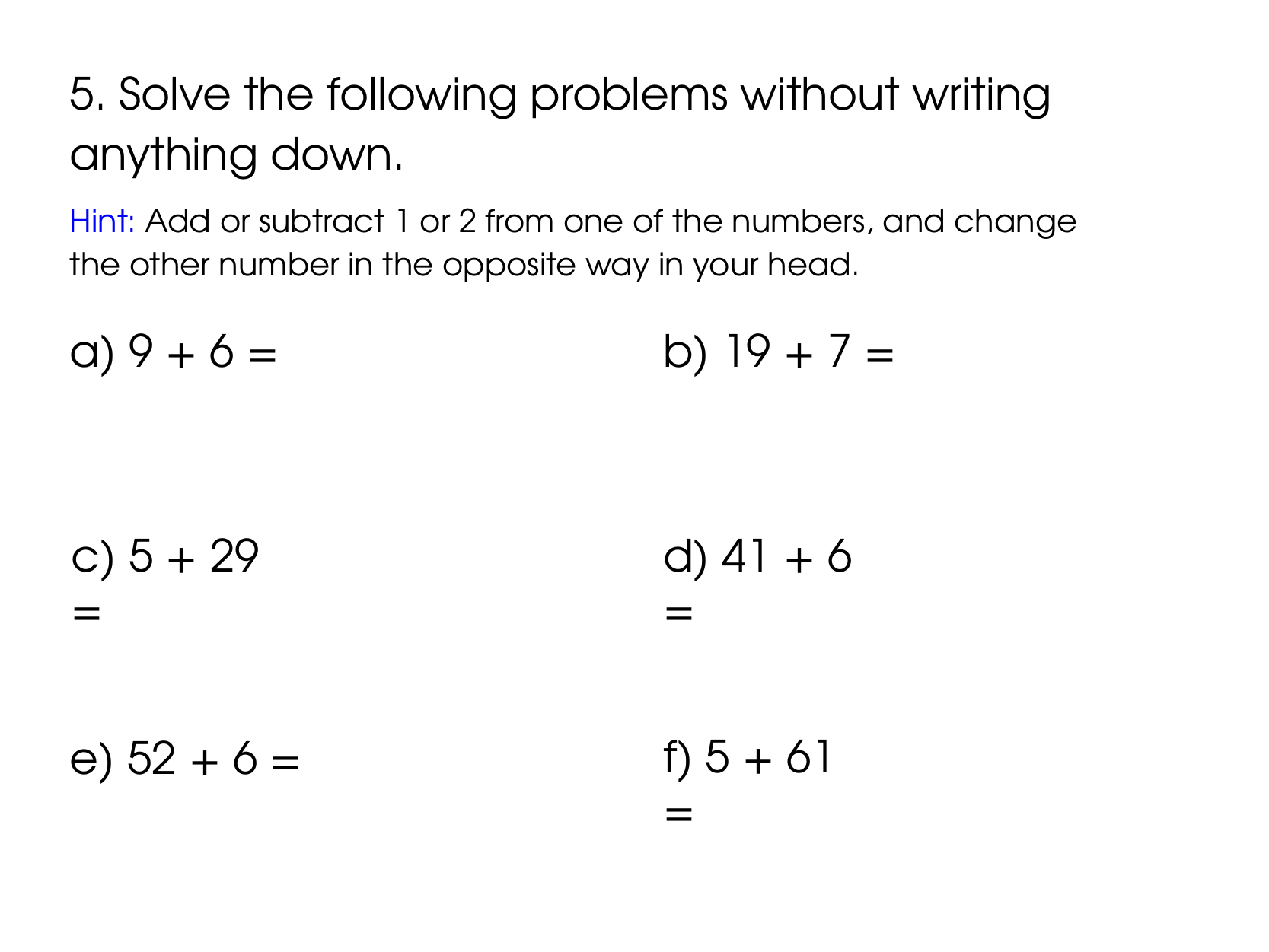

5. Solve the following problems without writing anything down.
Hint: Add or subtract 1 or 2 from one of the numbers, and change
the other number in the opposite way in your head.
a) 9 + 6 =
b) 19 + 7 =
c) 5 + 29 =
d) 41 + 6 =
f) 5 + 61 =
e) 52 + 6 =